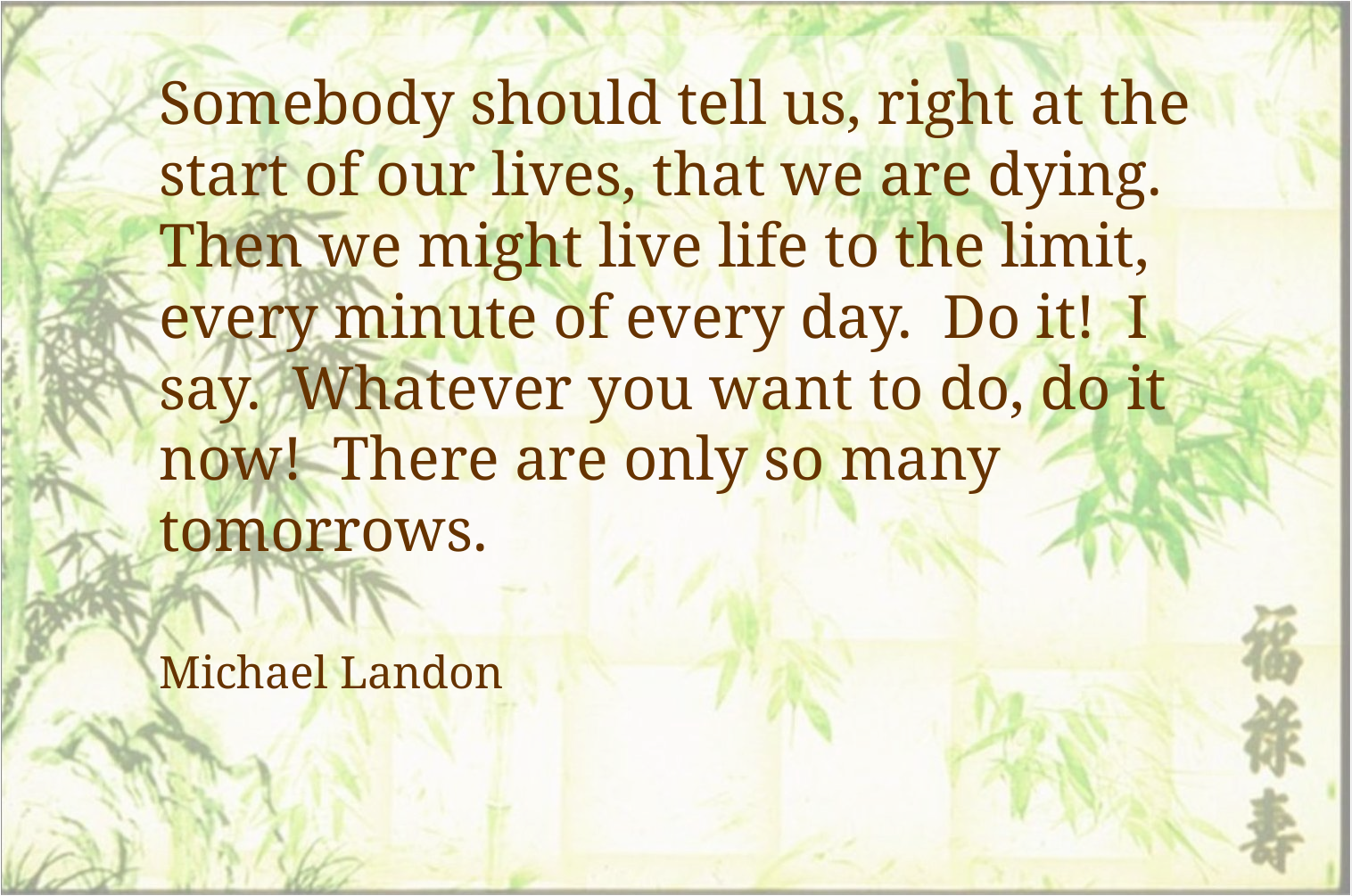

Somebody should tell us, right at the start of our lives, that we are dying.  Then we might live life to the limit, every minute of every day.  Do it!  I say.  Whatever you want to do, do it now!  There are only so many tomorrows.
	Michael Landon